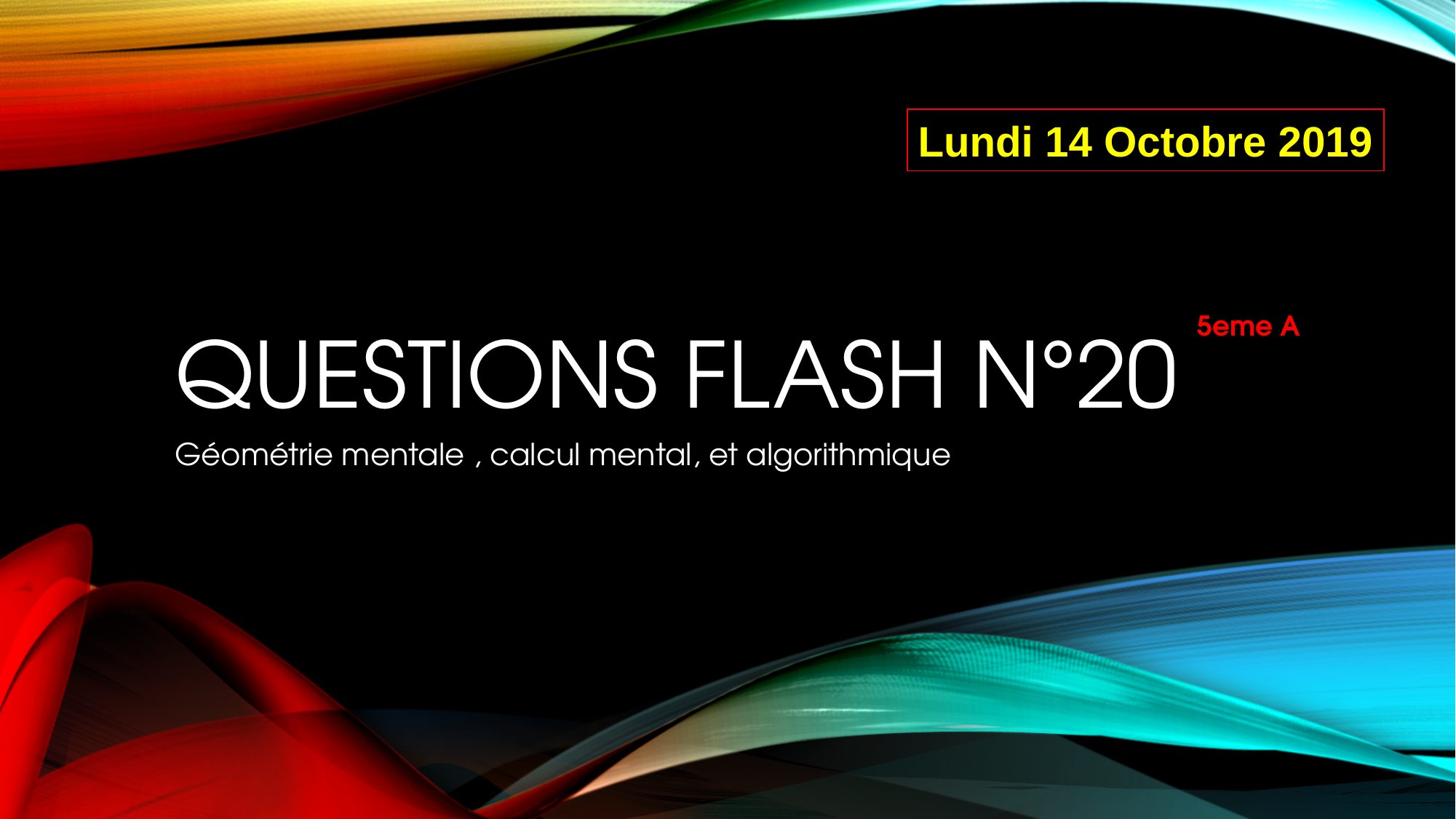

Lundi 14 Octobre 2019
# Questions FLASH n°20
5eme A
Géométrie mentale , calcul mental, et algorithmique